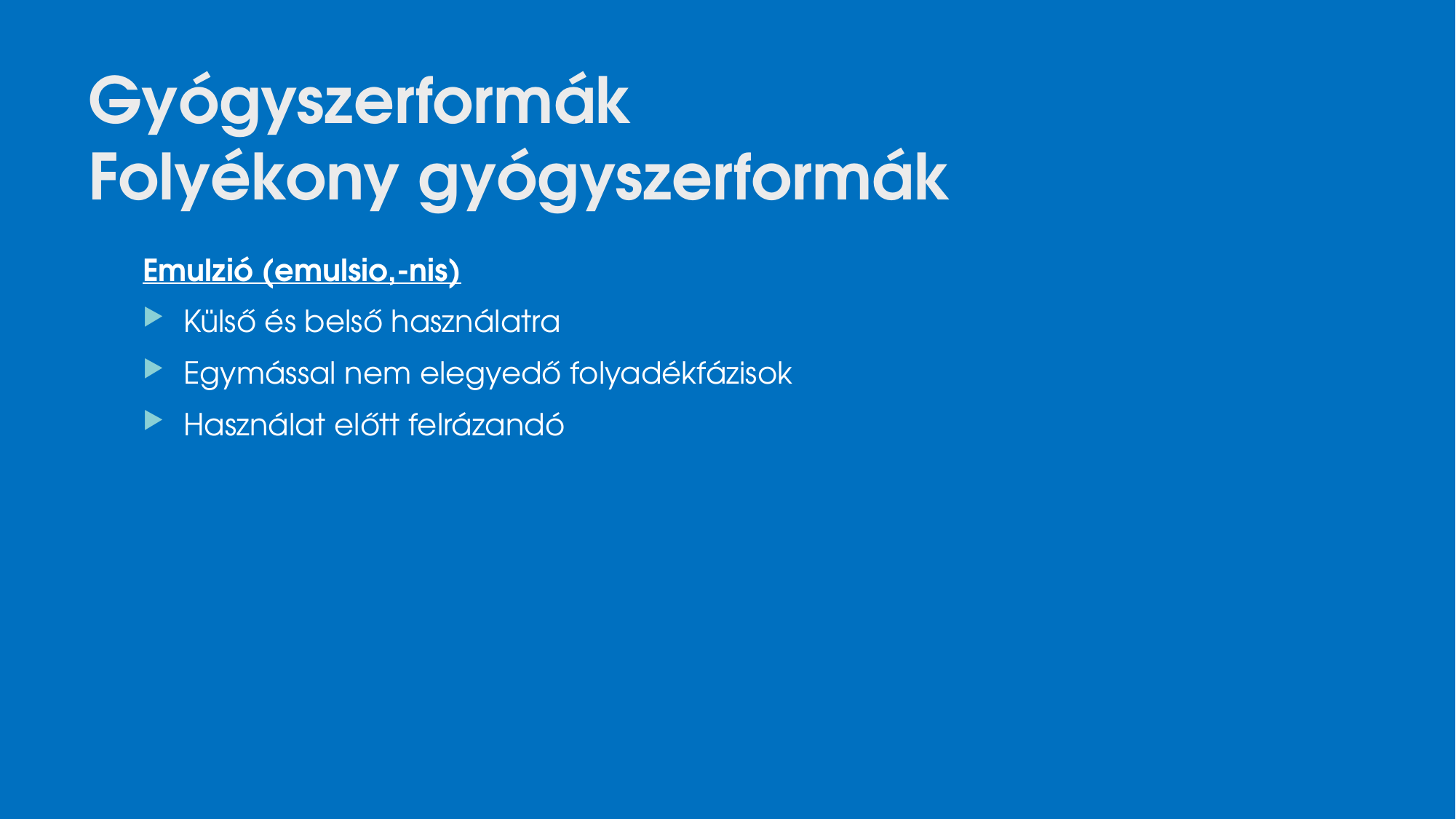

# Gyógyszerformák Folyékony gyógyszerformák
Emulzió (emulsio,-nis)
Külső és belső használatra
Egymással nem elegyedő folyadékfázisok
Használat előtt felrázandó